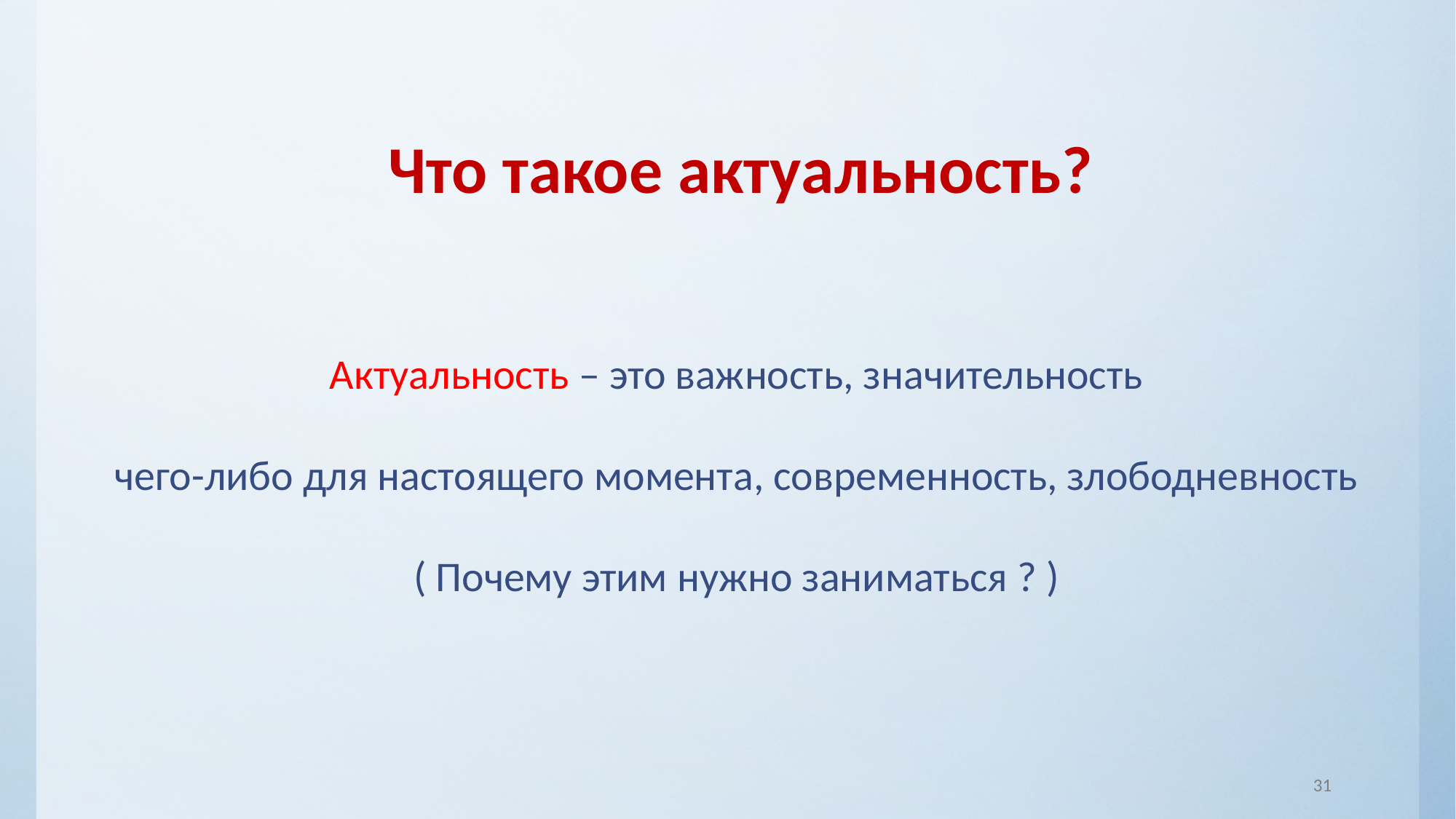

# Что такое актуальность?
Актуальность – это важность, значительность
чего-либо для настоящего момента, современность, злободневность
( Почему этим нужно заниматься ? )
31